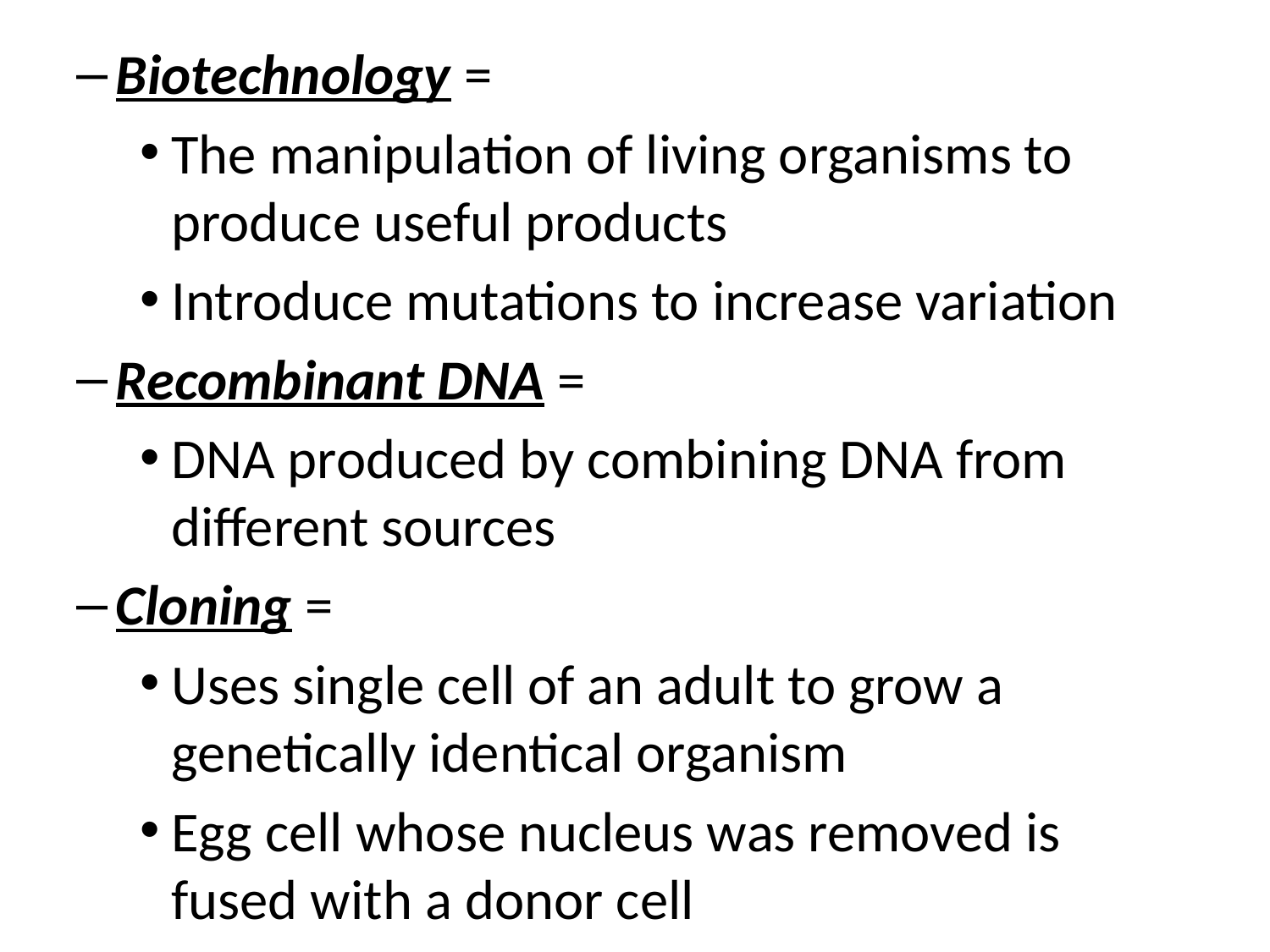

Biotechnology =
The manipulation of living organisms to produce useful products
Introduce mutations to increase variation
Recombinant DNA =
DNA produced by combining DNA from different sources
Cloning =
Uses single cell of an adult to grow a genetically identical organism
Egg cell whose nucleus was removed is fused with a donor cell